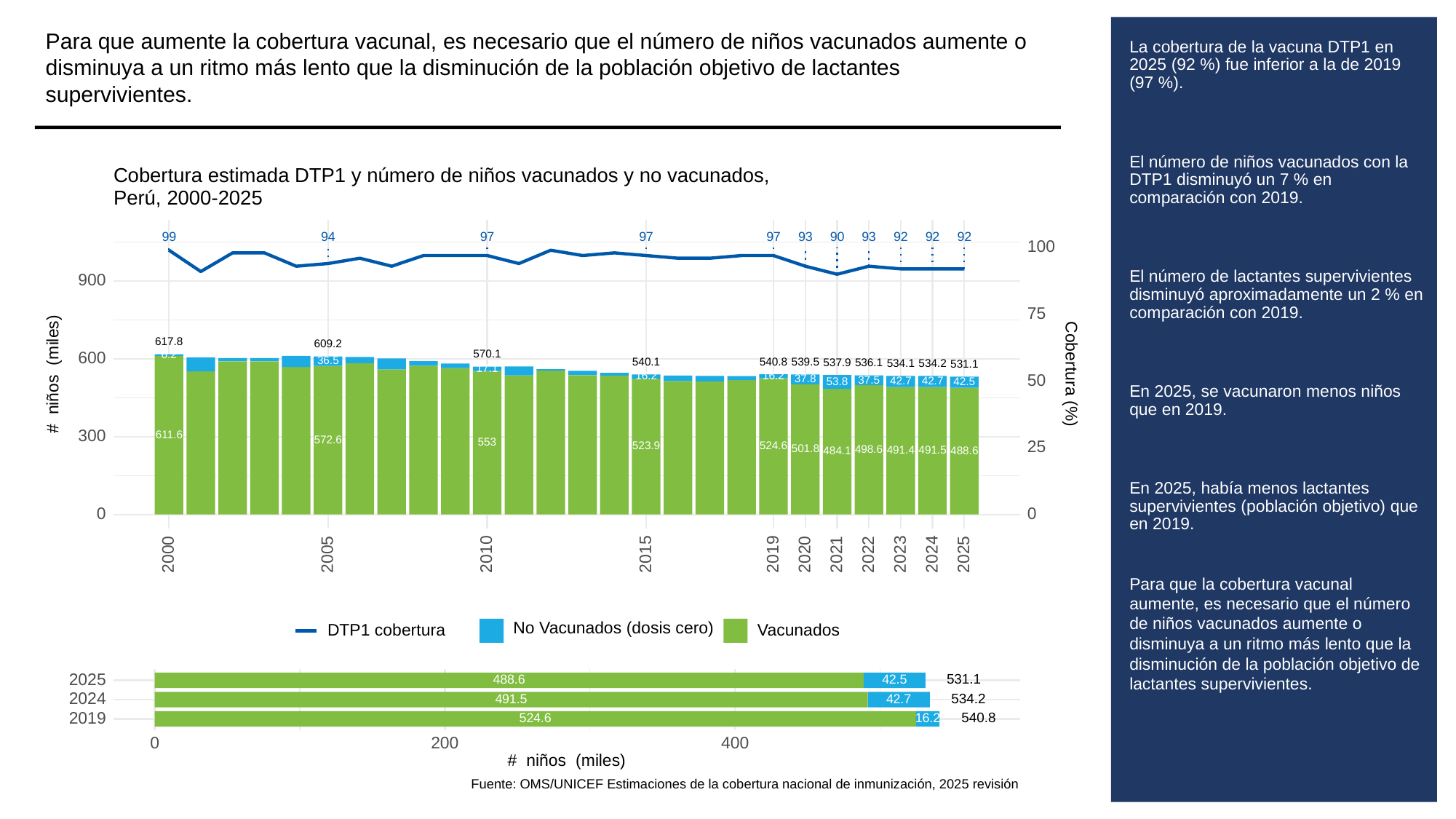

Para que aumente la cobertura vacunal, es necesario que el número de niños vacunados aumente o disminuya a un ritmo más lento que la disminución de la población objetivo de lactantes supervivientes.
# La cobertura de la vacuna DTP1 en 2025 (92 %) fue inferior a la de 2019 (97 %).

El número de niños vacunados con la DTP1 disminuyó un 7 % en comparación con 2019.

El número de lactantes supervivientes disminuyó aproximadamente un 2 % en comparación con 2019.

En 2025, se vacunaron menos niños que en 2019.

En 2025, había menos lactantes supervivientes (población objetivo) que en 2019.

Para que la cobertura vacunal aumente, es necesario que el número de niños vacunados aumente o disminuya a un ritmo más lento que la disminución de la población objetivo de lactantes supervivientes.

Cobertura estimada DTP1 y número de niños vacunados y no vacunados,
Perú, 2000-2025

93
93
99
94
97
97
97
90
92
92
92
100

900

75

617.8
609.2
570.1
6.2
600

36.5

540.8

540.1
539.5

537.9

536.1
534.2
534.1
531.1

17.1

#  niños  (miles)
Cobertura (%)

16.2
16.2

50

37.8

37.5

42.7
42.7
53.8
42.5

300
611.6
572.6

553
25
524.6
523.9
501.8
498.6
491.5
491.4
488.6
484.1

0
0

2023
2000
2005
2010
2015
2019
2020
2021
2022
2024
2025

No Vacunados (dosis cero)
DTP1 cobertura
Vacunados

2025
531.1
488.6
42.5

2024
534.2
491.5
42.7

2019
540.8
524.6
16.2

0
200
400
#  niños  (miles)
Fuente: OMS/UNICEF Estimaciones de la cobertura nacional de inmunización, 2025 revisión